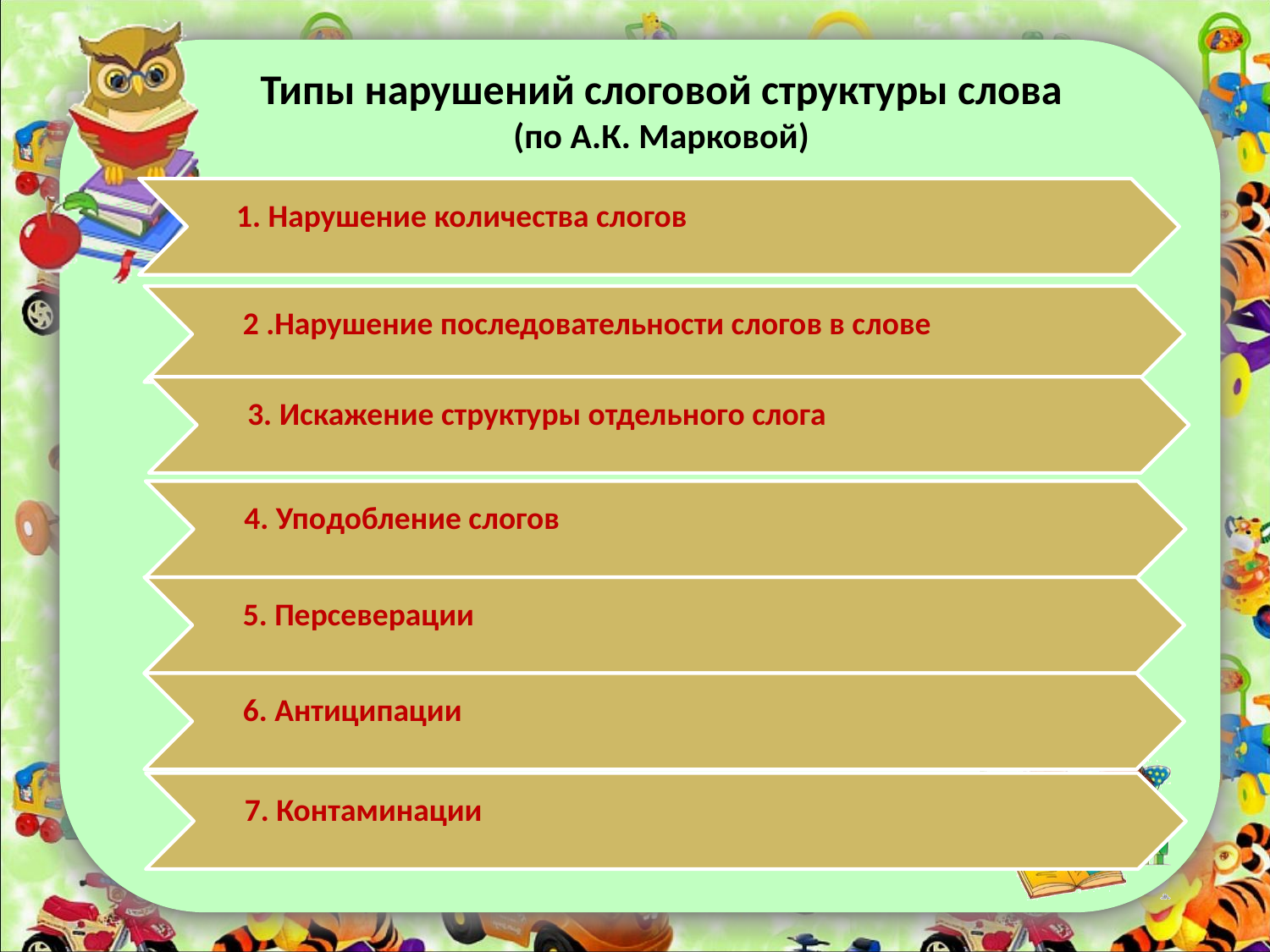

Типы нарушений слоговой структуры слова (по А.К. Марковой)

    2 .Нарушение последовательности слогов в слове

  1. Нарушение количества слогов

    3. Искажение структуры отдельного слога

    4. Уподобление слогов

    5. Персеверации

    6. Антиципации

    7. Контаминации